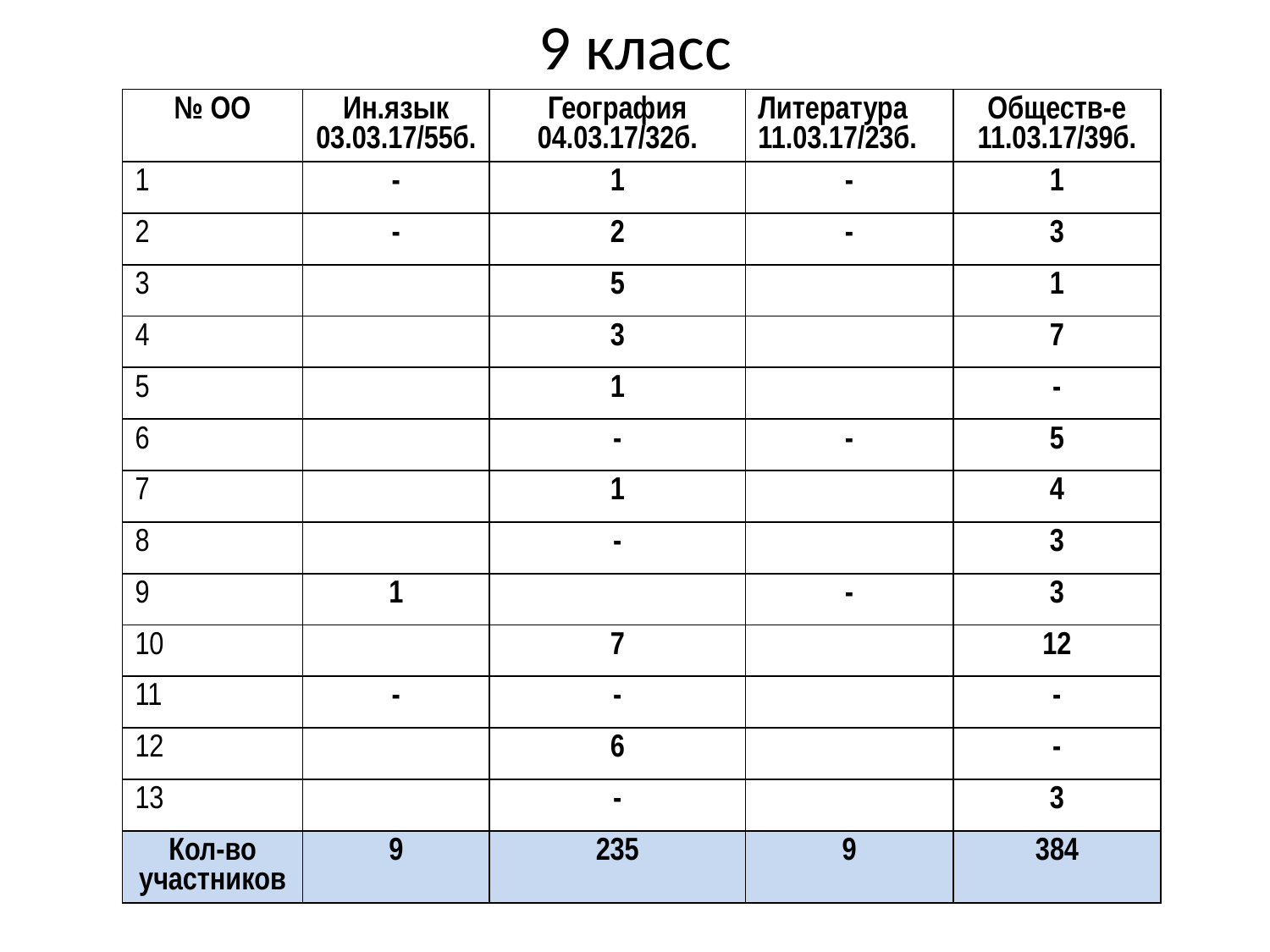

# 9 класс
| № ОО | Ин.язык 03.03.17/55б. | География 04.03.17/32б. | Литература 11.03.17/23б. | Обществ-е 11.03.17/39б. |
| --- | --- | --- | --- | --- |
| 1 | - | 1 | - | 1 |
| 2 | - | 2 | - | 3 |
| 3 |  | 5 |  | 1 |
| 4 |  | 3 |  | 7 |
| 5 |  | 1 |  | - |
| 6 |  | - | - | 5 |
| 7 |  | 1 |  | 4 |
| 8 |  | - |  | 3 |
| 9 | 1 |  | - | 3 |
| 10 |  | 7 |  | 12 |
| 11 | - | - |  | - |
| 12 |  | 6 |  | - |
| 13 |  | - |  | 3 |
| Кол-во участников | 9 | 235 | 9 | 384 |